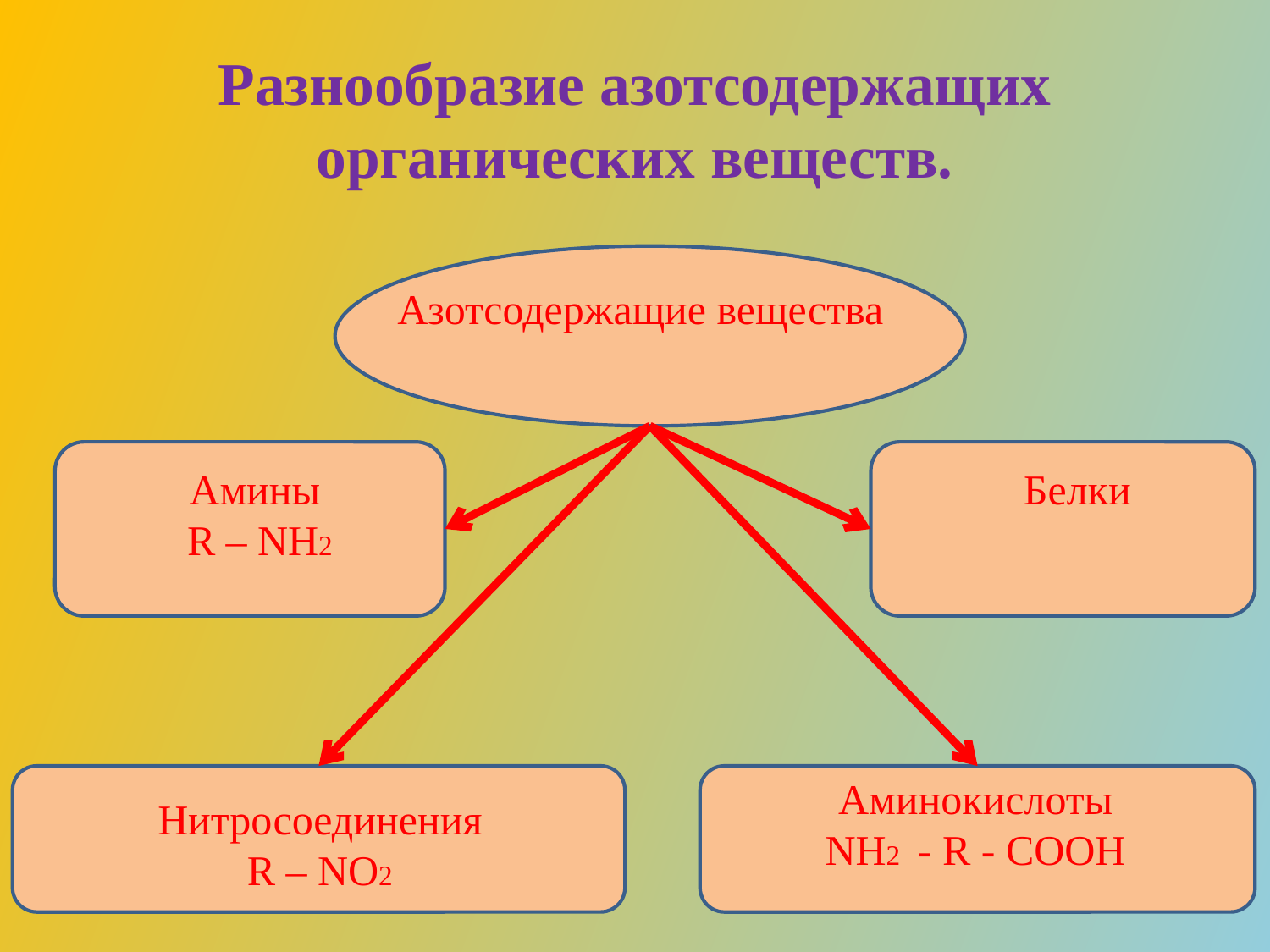

# Разнообразие азотсодержащих органических веществ.

Азотсодержащие вещества

Амины
R – NH2
Белки

 Аминокислоты
NH2  - R - COOH
 Нитросоединения
R – NO2